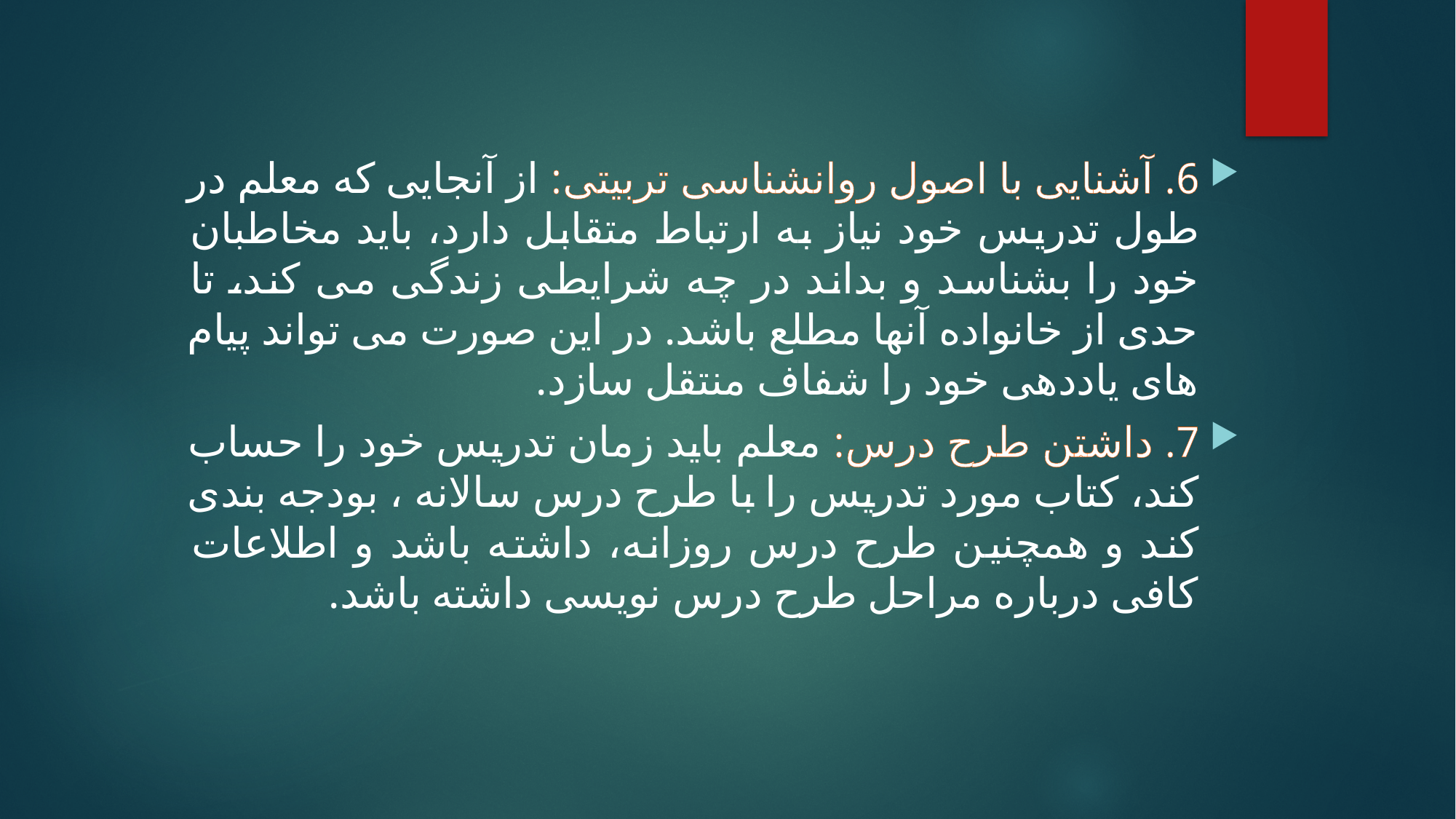

6. آشنایی با اصول روانشناسی تربیتی: از آنجایی که معلم در طول تدریس خود نیاز به ارتباط متقابل دارد، باید مخاطبان خود را بشناسد و بداند در چه شرایطی زندگی می کند، تا حدی از خانواده آنها مطلع باشد. در این صورت می تواند پیام های یاددهی خود را شفاف منتقل سازد.
7. داشتن طرح درس: معلم باید زمان تدریس خود را حساب کند، کتاب مورد تدریس را با طرح درس سالانه ، بودجه بندی کند و همچنین طرح درس روزانه، داشته باشد و اطلاعات کافی درباره مراحل طرح درس نویسی داشته باشد.